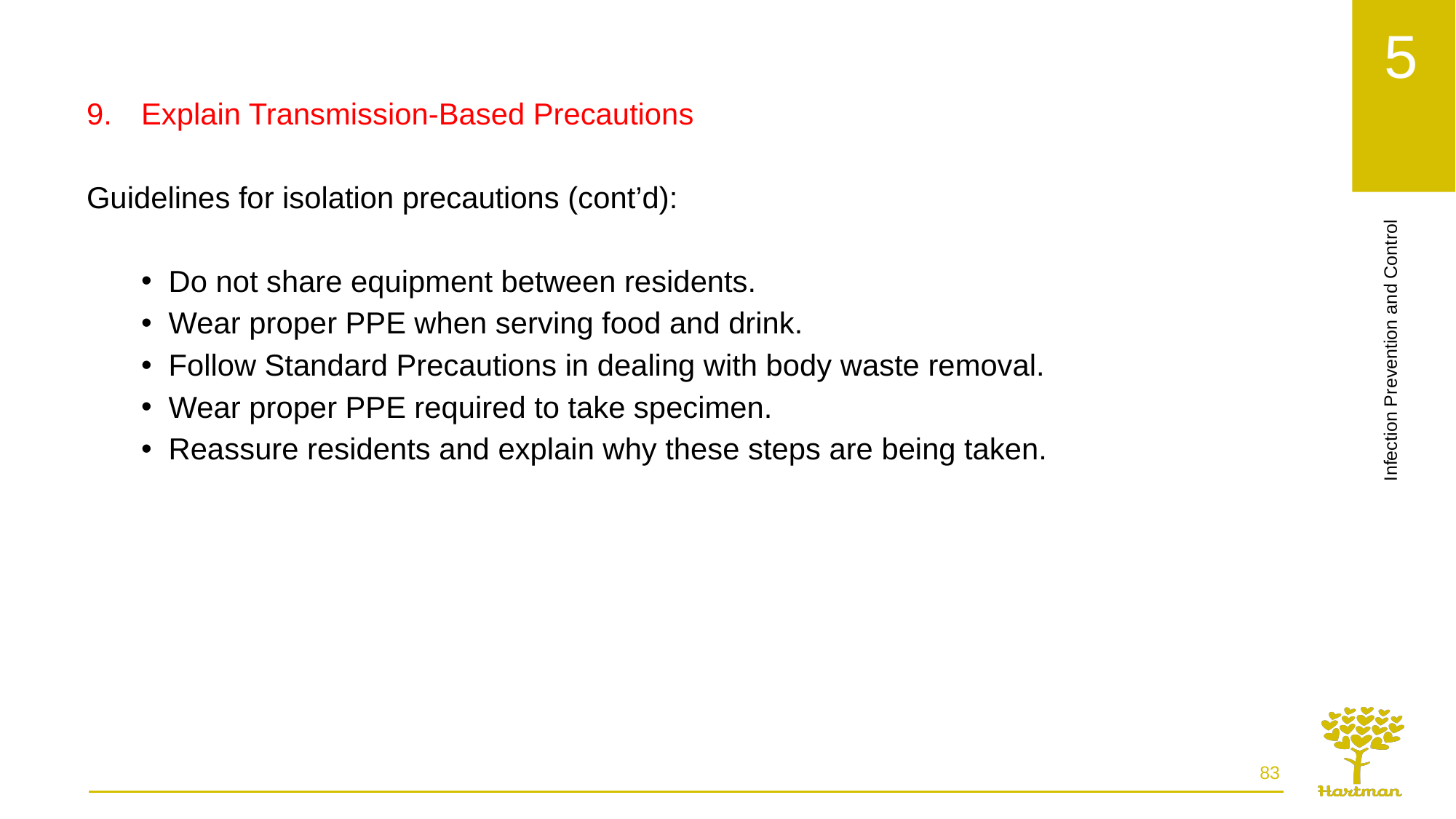

Explain Transmission-Based Precautions

Guidelines for isolation precautions (cont’d):

Do not share equipment between residents.
Wear proper PPE when serving food and drink.
Follow Standard Precautions in dealing with body waste removal.
Wear proper PPE required to take specimen.
Reassure residents and explain why these steps are being taken.

83